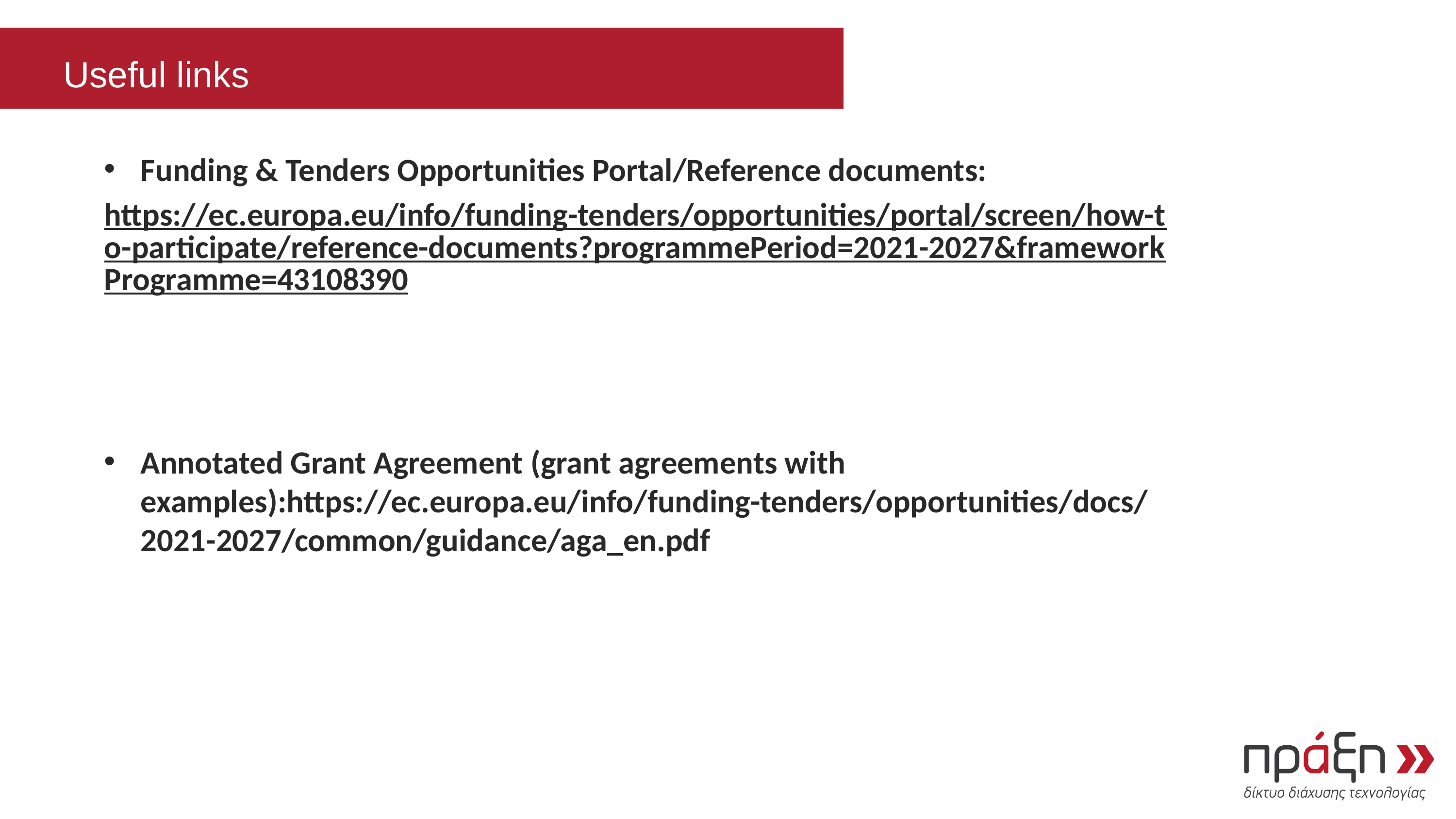

Useful links
Funding & Tenders Opportunities Portal/Reference documents:
https://ec.europa.eu/info/funding-tenders/opportunities/portal/screen/how-to-participate/reference-documents?programmePeriod=2021-2027&frameworkProgramme=43108390

Annotated Grant Agreement (grant agreements with examples):https://ec.europa.eu/info/funding-tenders/opportunities/docs/2021-2027/common/guidance/aga_en.pdf